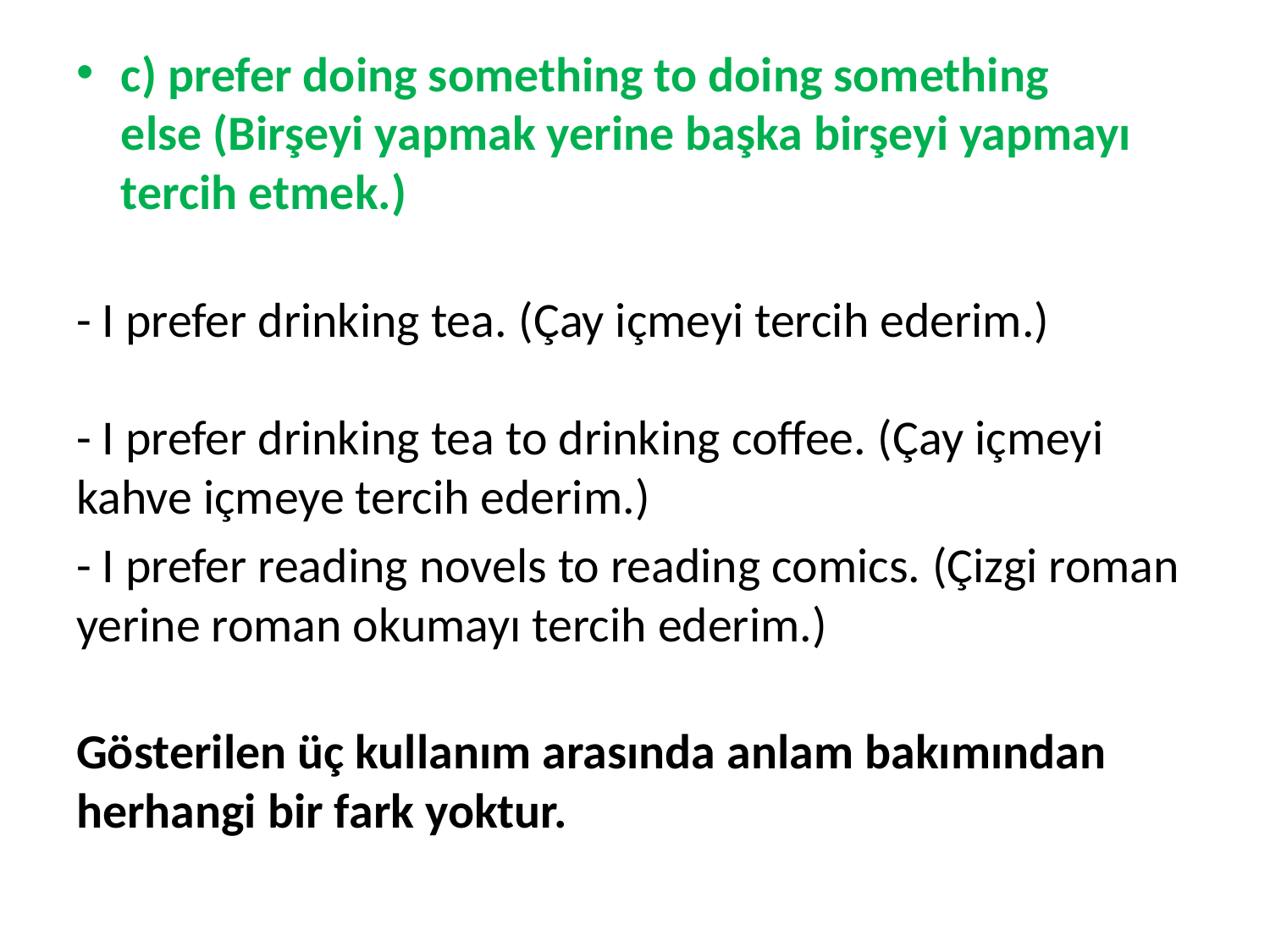

c) prefer doing something to doing something else (Birşeyi yapmak yerine başka birşeyi yapmayı tercih etmek.)
- I prefer drinking tea. (Çay içmeyi tercih ederim.)
- I prefer drinking tea to drinking coffee. (Çay içmeyi kahve içmeye tercih ederim.)
- I prefer reading novels to reading comics. (Çizgi roman yerine roman okumayı tercih ederim.)
Gösterilen üç kullanım arasında anlam bakımından herhangi bir fark yoktur.